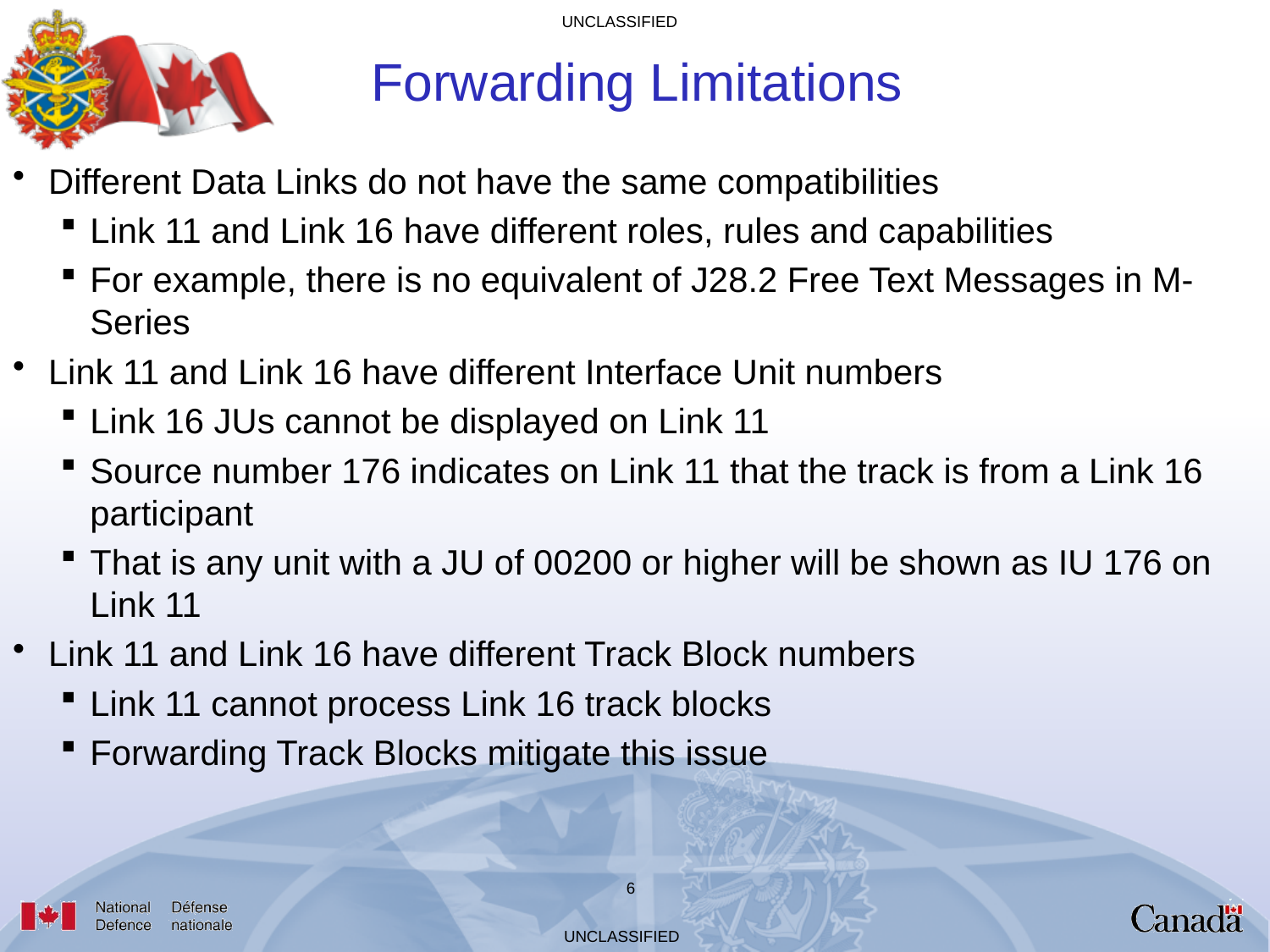

# Forwarding Limitations
Different Data Links do not have the same compatibilities
Link 11 and Link 16 have different roles, rules and capabilities
For example, there is no equivalent of J28.2 Free Text Messages in M-Series
Link 11 and Link 16 have different Interface Unit numbers
Link 16 JUs cannot be displayed on Link 11
Source number 176 indicates on Link 11 that the track is from a Link 16 participant
That is any unit with a JU of 00200 or higher will be shown as IU 176 on Link 11
Link 11 and Link 16 have different Track Block numbers
Link 11 cannot process Link 16 track blocks
Forwarding Track Blocks mitigate this issue